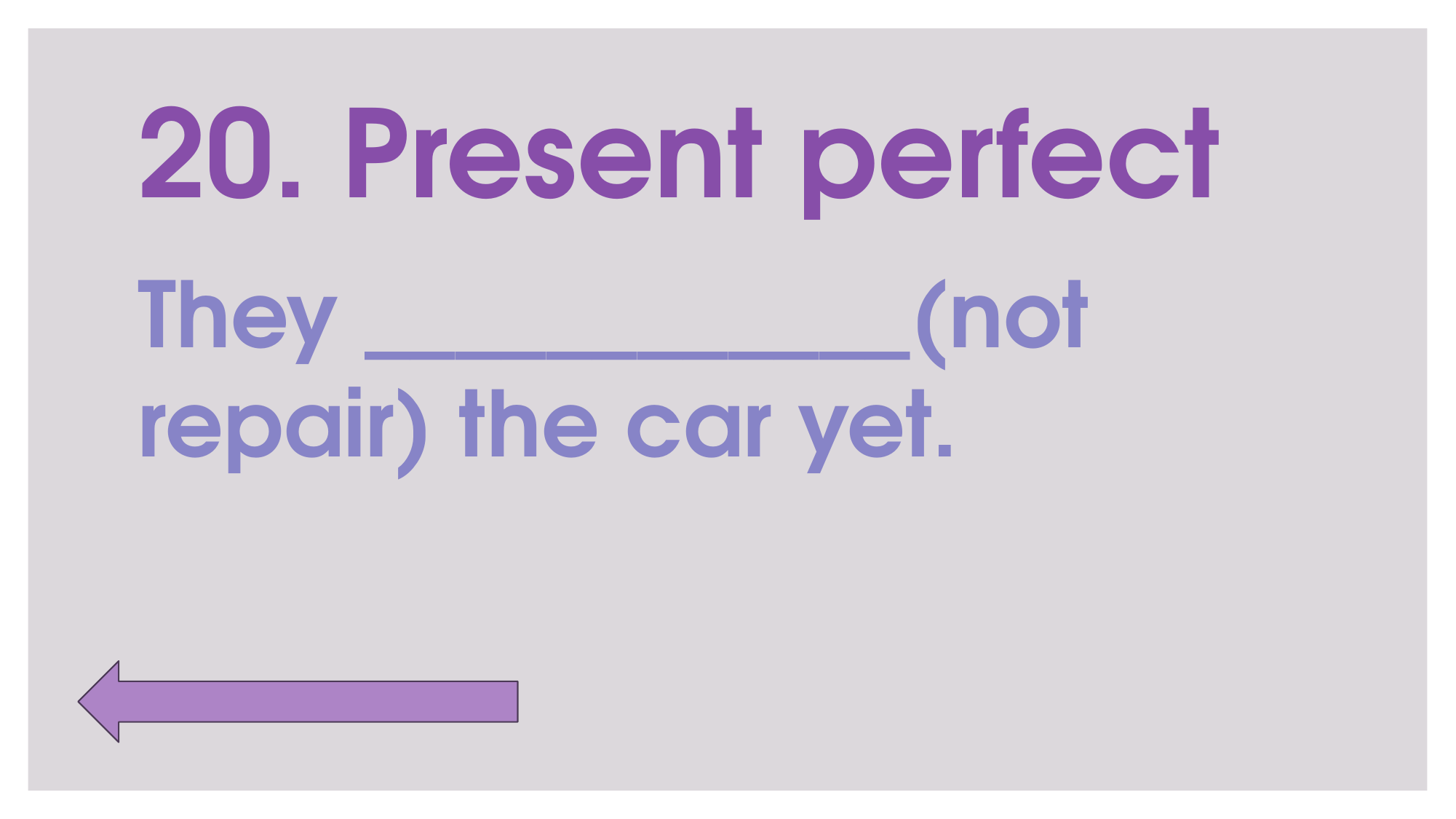

# 20. Present perfect
They ____________(not repair) the car yet.